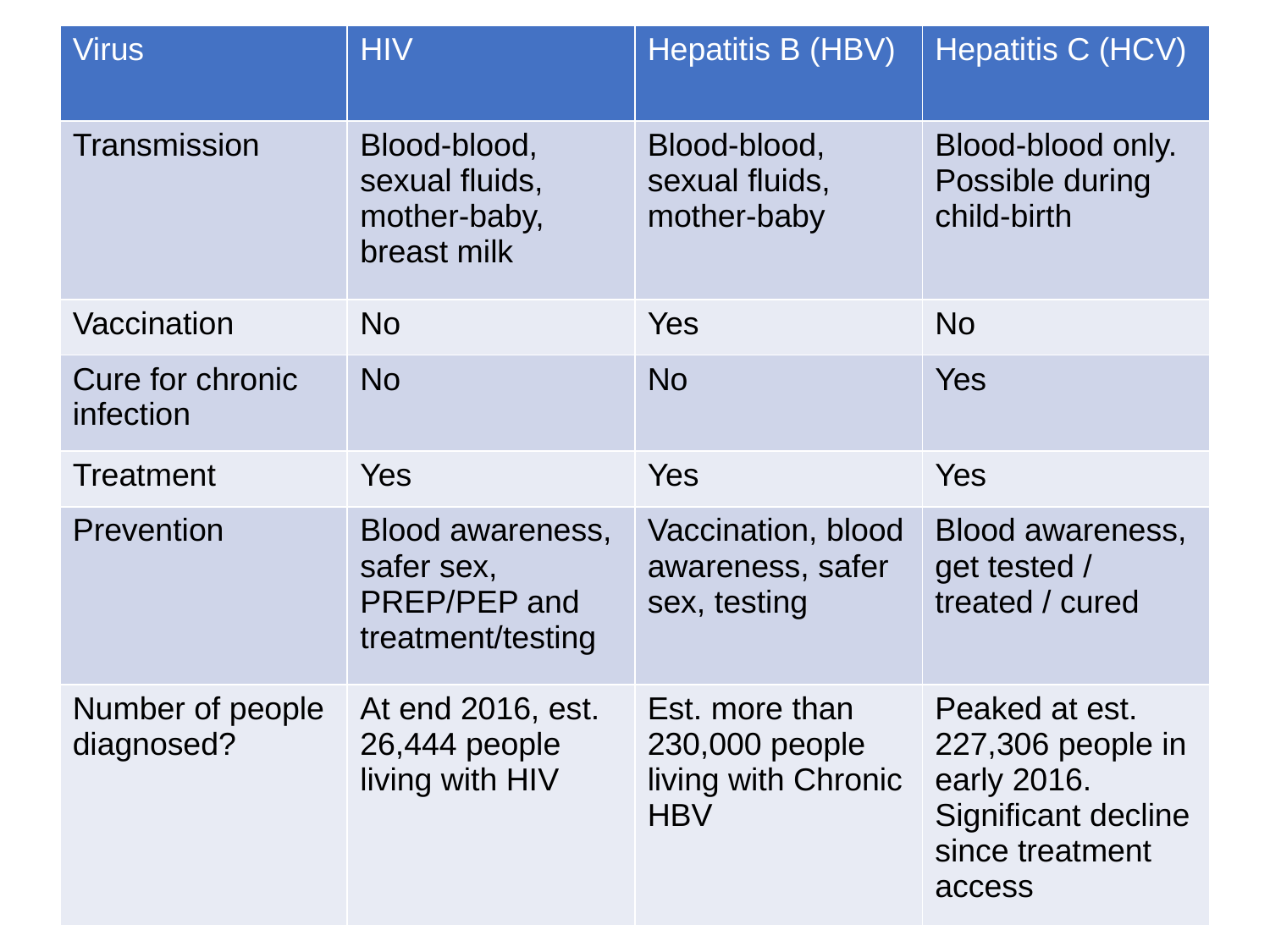

| Virus | HIV | Hepatitis B (HBV) | Hepatitis C (HCV) |
| --- | --- | --- | --- |
| Transmission | Blood-blood, sexual fluids, mother-baby, breast milk | Blood-blood, sexual fluids, mother-baby | Blood-blood only. Possible during child-birth |
| Vaccination | No | Yes | No |
| Cure for chronic infection | No | No | Yes |
| Treatment | Yes | Yes | Yes |
| Prevention | Blood awareness, safer sex, PREP/PEP and treatment/testing | Vaccination, blood awareness, safer sex, testing | Blood awareness, get tested / treated / cured |
| Number of people diagnosed? | At end 2016, est. 26,444 people living with HIV | Est. more than 230,000 people living with Chronic HBV | Peaked at est. 227,306 people in early 2016. Significant decline since treatment access |